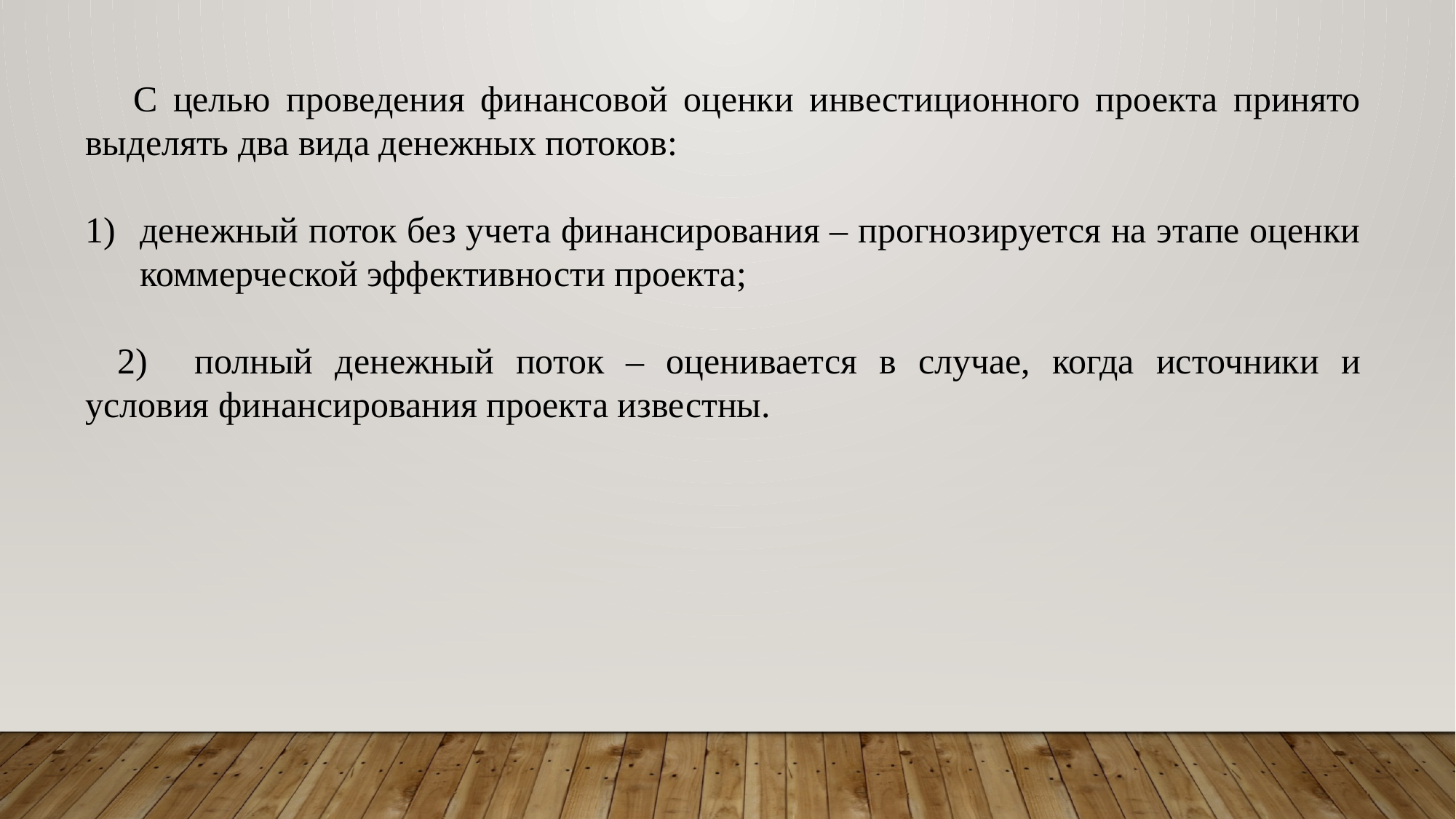

С целью проведения финансовой оценки инвестиционного проекта принято выделять два вида денежных потоков:

денежный поток без учета финансирования – прогнозируется на этапе оценки коммерческой эффективности проекта;

2)	полный денежный поток – оценивается в случае, когда источники и условия финансирования проекта известны.